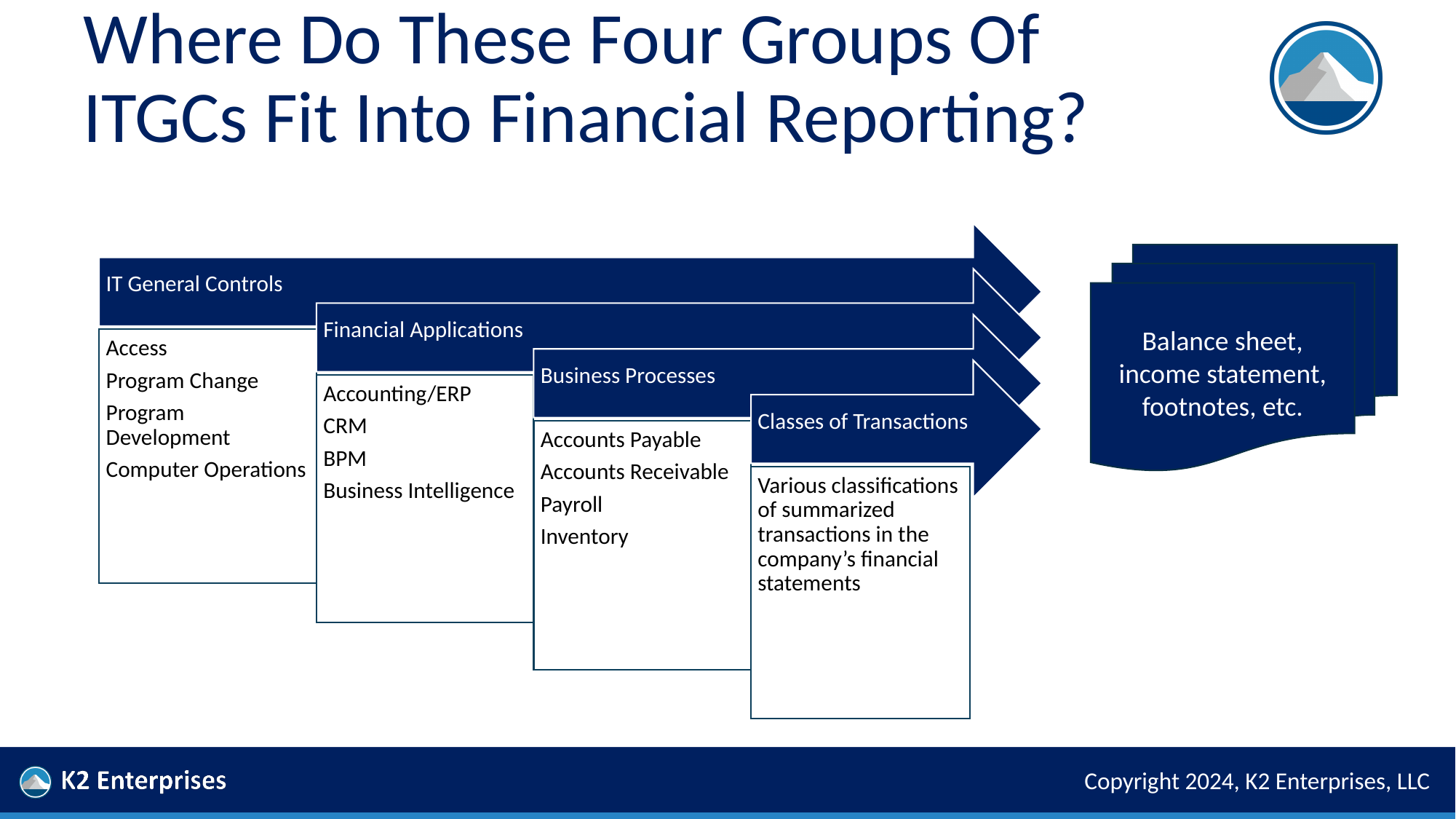

# Where Do These Four Groups Of ITGCs Fit Into Financial Reporting?
IT General Controls
Access
Program Change
Program Development
Computer Operations
Financial Applications
Accounting/ERP
CRM
BPM
Business Intelligence
Business Processes
Accounts Payable
Accounts Receivable
Payroll
Inventory
Classes of Transactions
Various classifications of summarized transactions in the company’s financial statements
Balance sheet, income statement, footnotes, etc.